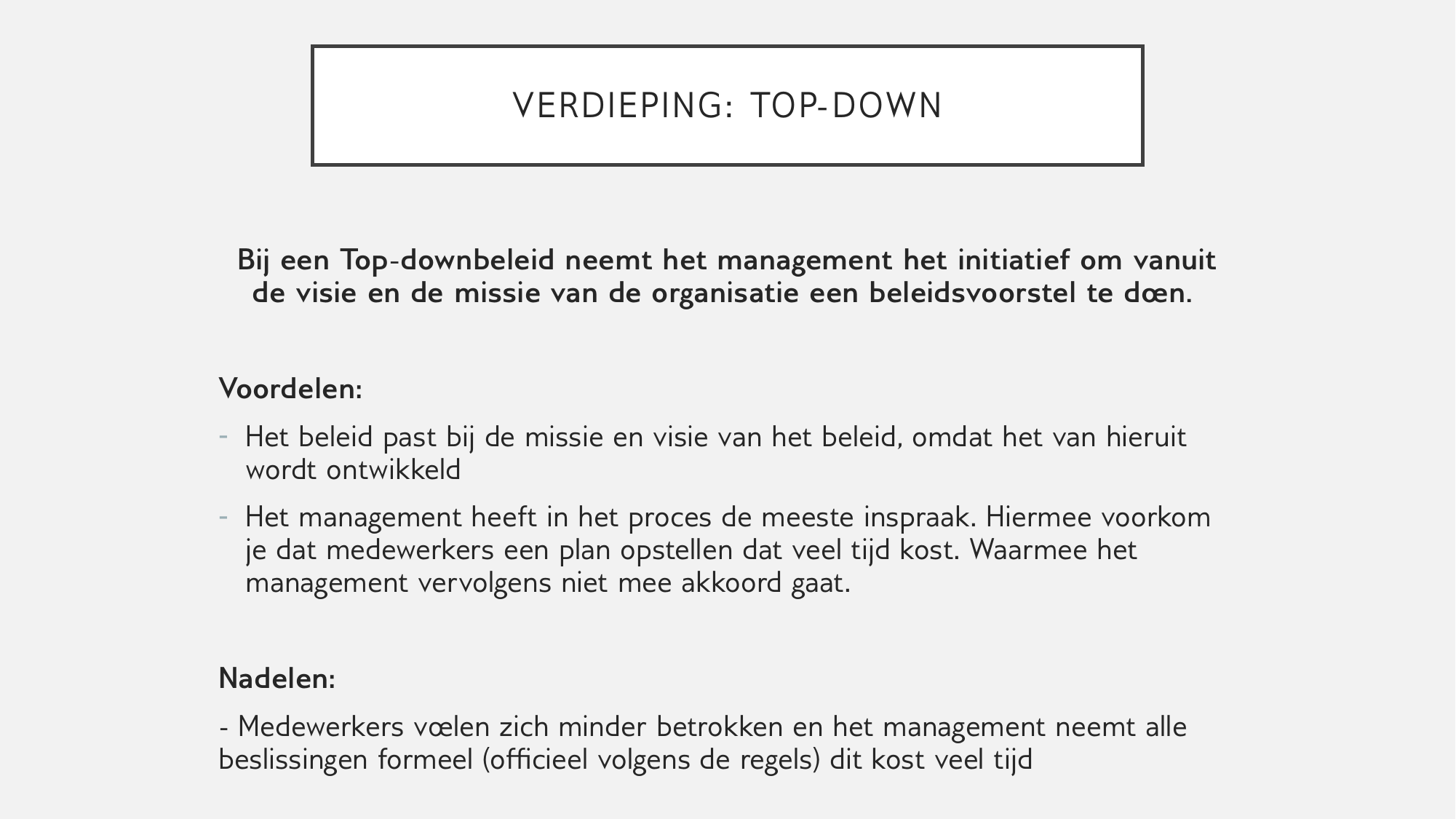

# Verdieping: Top-down

Bij een Top-downbeleid neemt het management het initiatief om vanuit de visie en de missie van de organisatie een beleidsvoorstel te doen.

Voordelen:
Het beleid past bij de missie en visie van het beleid, omdat het van hieruit wordt ontwikkeld
Het management heeft in het proces de meeste inspraak. Hiermee voorkom je dat medewerkers een plan opstellen dat veel tijd kost. Waarmee het management vervolgens niet mee akkoord gaat.

Nadelen:
- Medewerkers voelen zich minder betrokken en het management neemt alle beslissingen formeel (officieel volgens de regels) dit kost veel tijd